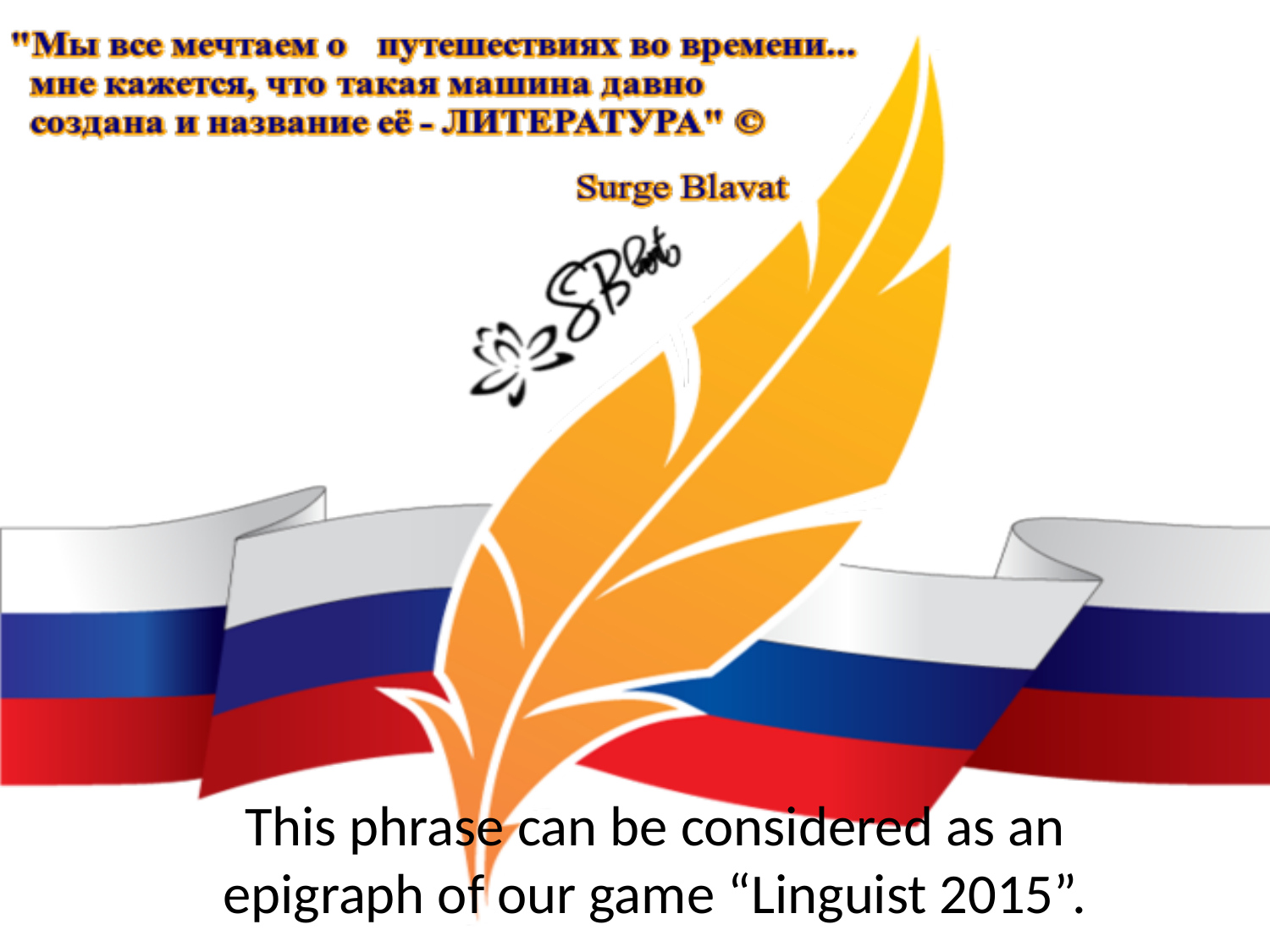

This phrase can be considered as an epigraph of our game “Linguist 2015”.